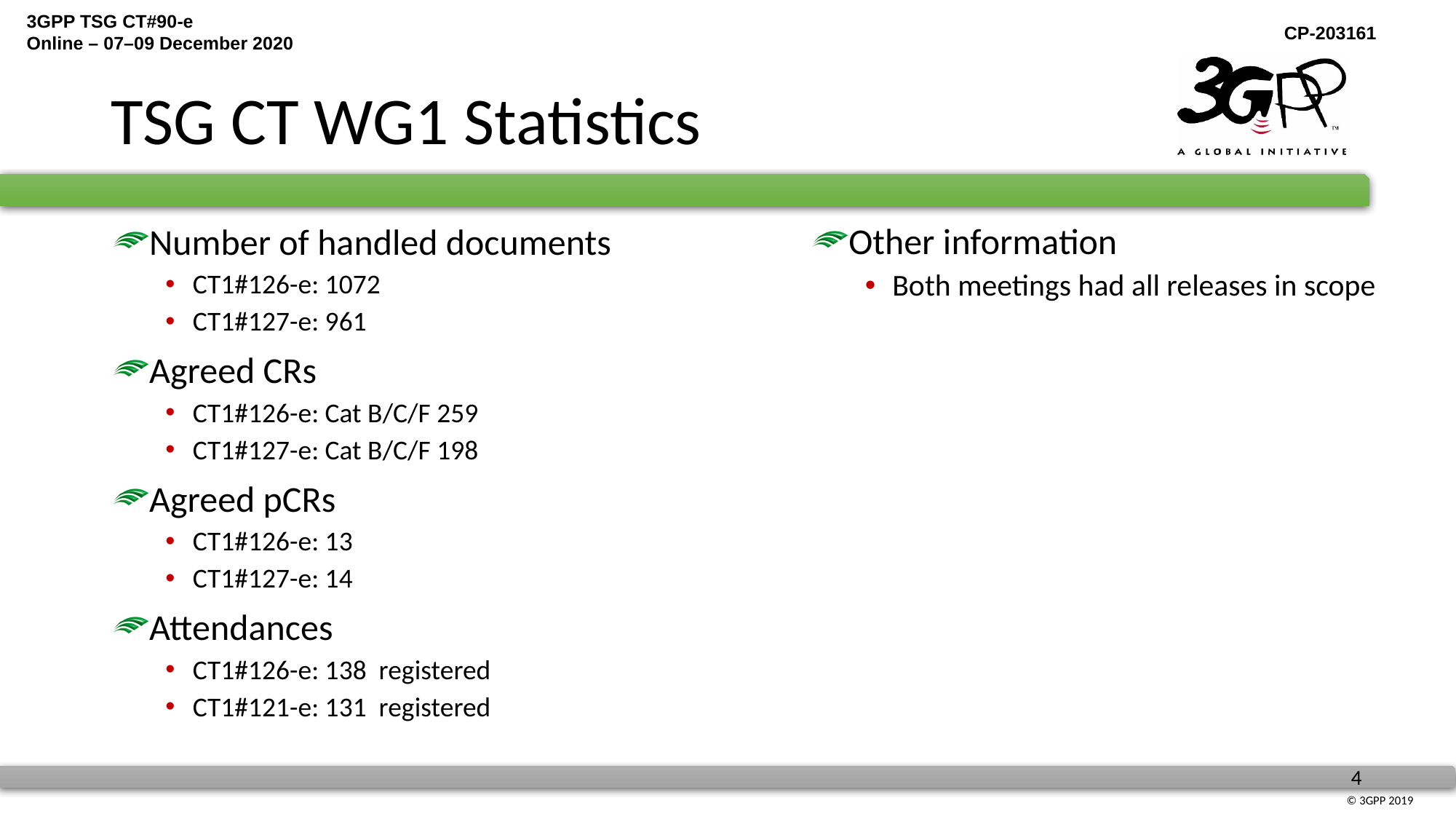

# TSG CT WG1 Statistics
Other information
Both meetings had all releases in scope
Number of handled documents
CT1#126-e: 1072
CT1#127-e: 961
Agreed CRs
CT1#126-e: Cat B/C/F 259
CT1#127-e: Cat B/C/F 198
Agreed pCRs
CT1#126-e: 13
CT1#127-e: 14
Attendances
CT1#126-e: 138  registered
CT1#121-e: 131  registered